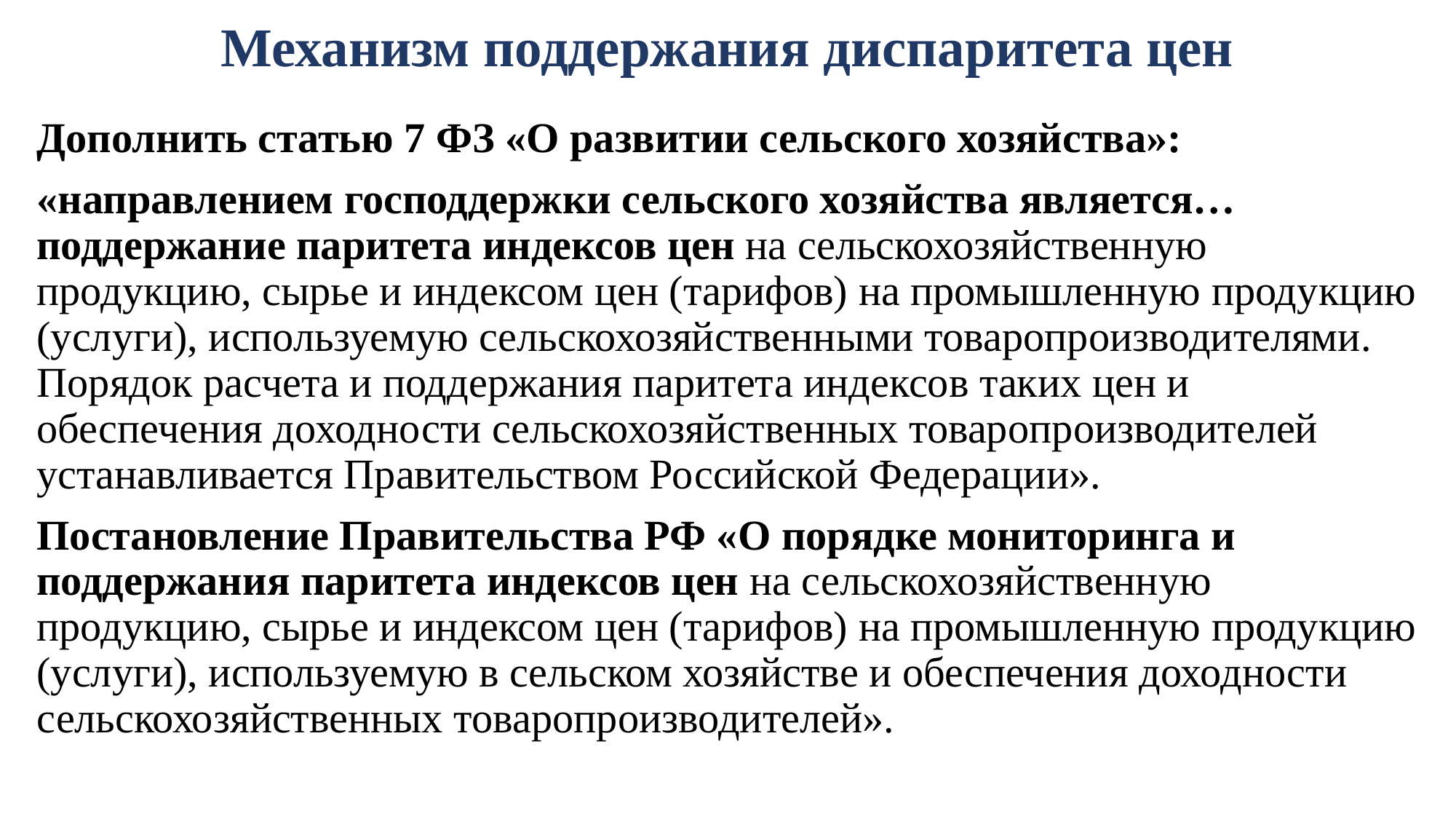

# Механизм поддержания диспаритета цен
Дополнить статью 7 ФЗ «О развитии сельского хозяйства»:
«направлением господдержки сельского хозяйства является…поддержание паритета индексов цен на сельскохозяйственную продукцию, сырье и индексом цен (тарифов) на промышленную продукцию (услуги), используемую сельскохозяйственными товаропроизводителями. Порядок расчета и поддержания паритета индексов таких цен и обеспечения доходности сельскохозяйственных товаропроизводителей устанавливается Правительством Российской Федерации».
Постановление Правительства РФ «О порядке мониторинга и поддержания паритета индексов цен на сельскохозяйственную продукцию, сырье и индексом цен (тарифов) на промышленную продукцию (услуги), используемую в сельском хозяйстве и обеспечения доходности сельскохозяйственных товаропроизводителей».